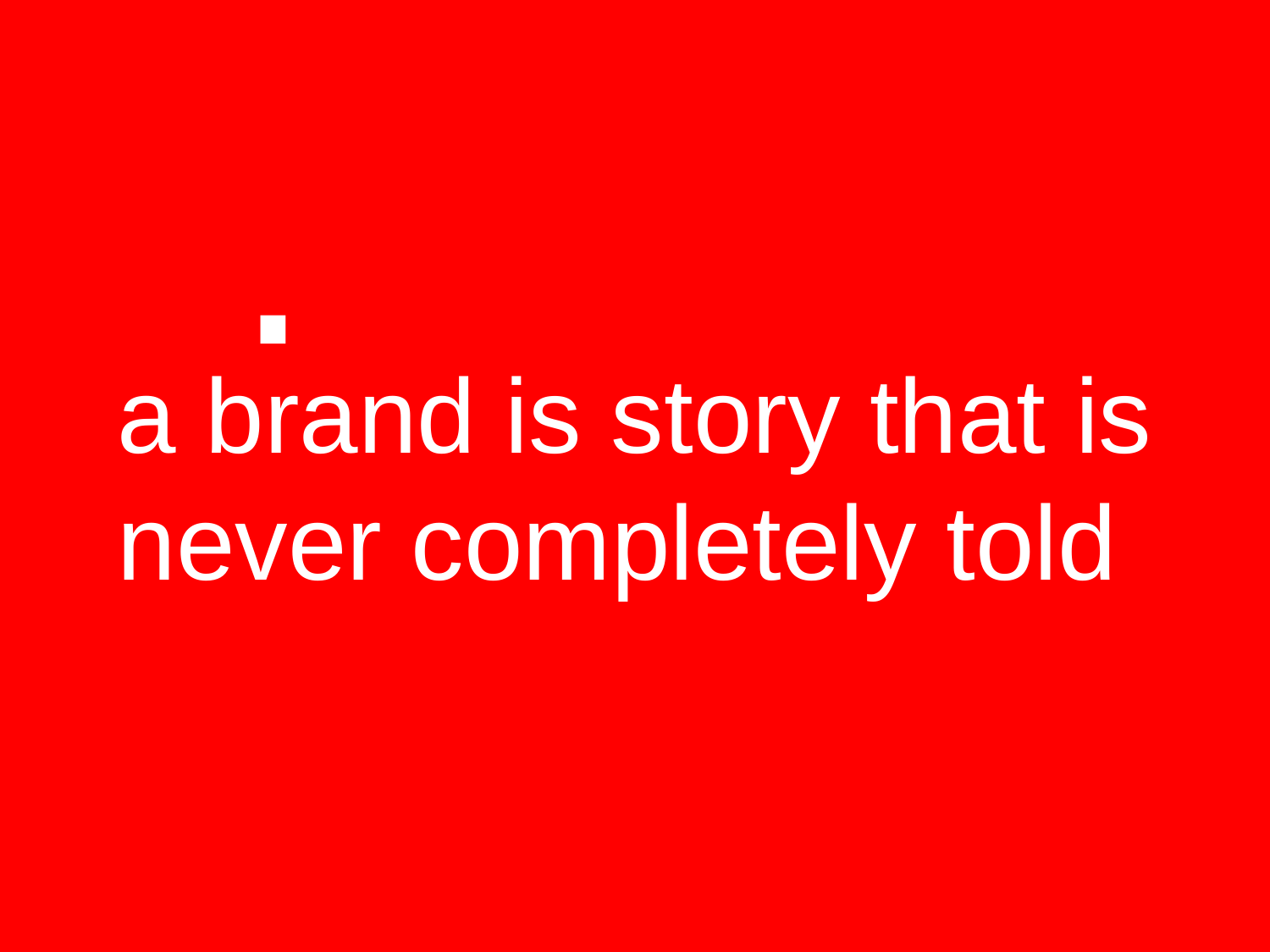

.
a brand is story that is never completely told